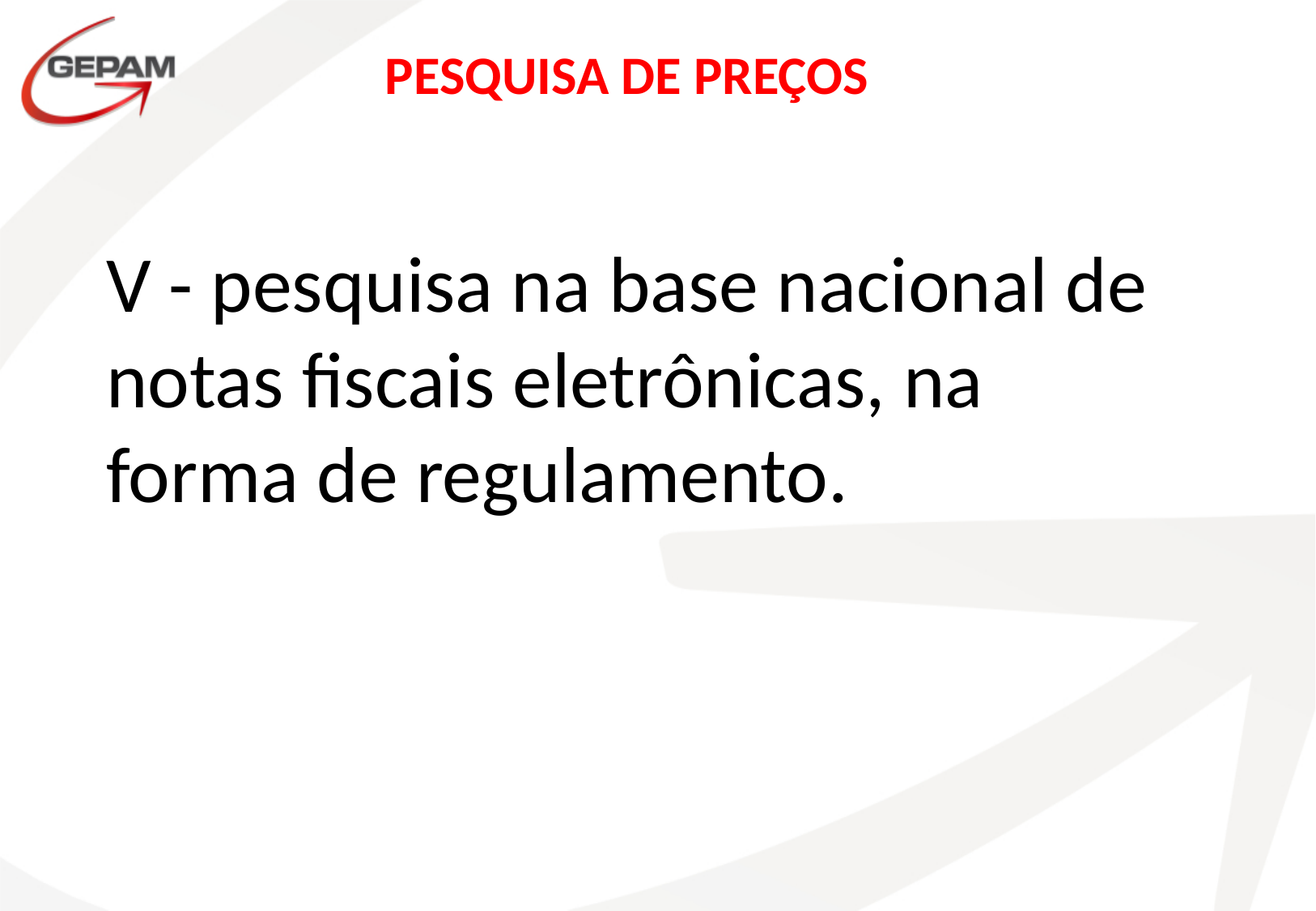

PESQUISA DE PREÇOS
V - pesquisa na base nacional de notas fiscais eletrônicas, na forma de regulamento.